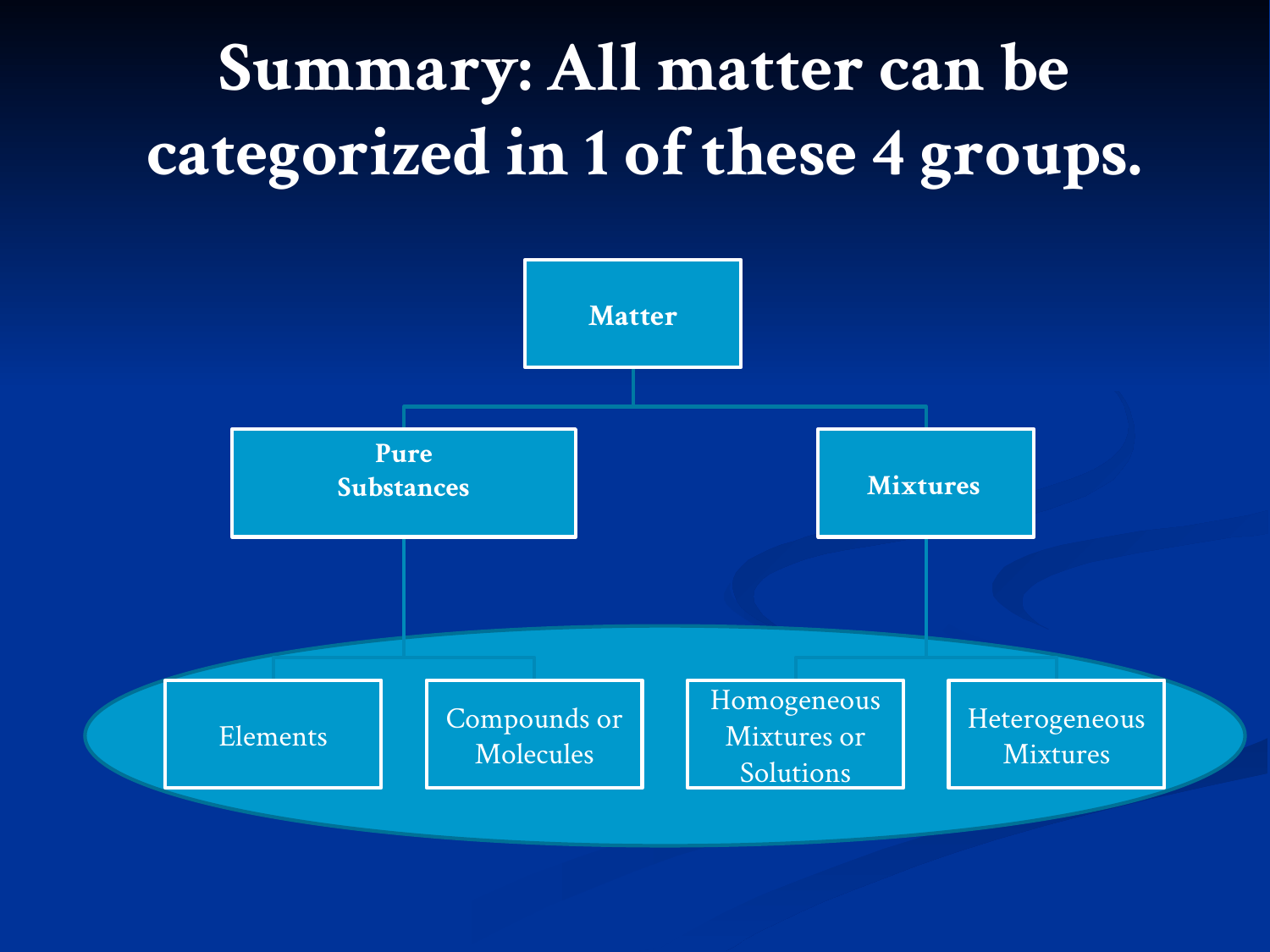

# Summary: All matter can be categorized in 1 of these 4 groups.
Matter
Pure
Substances

Elements
Compounds or Molecules
Mixtures
Homogeneous
Mixtures or Solutions
Heterogeneous Mixtures